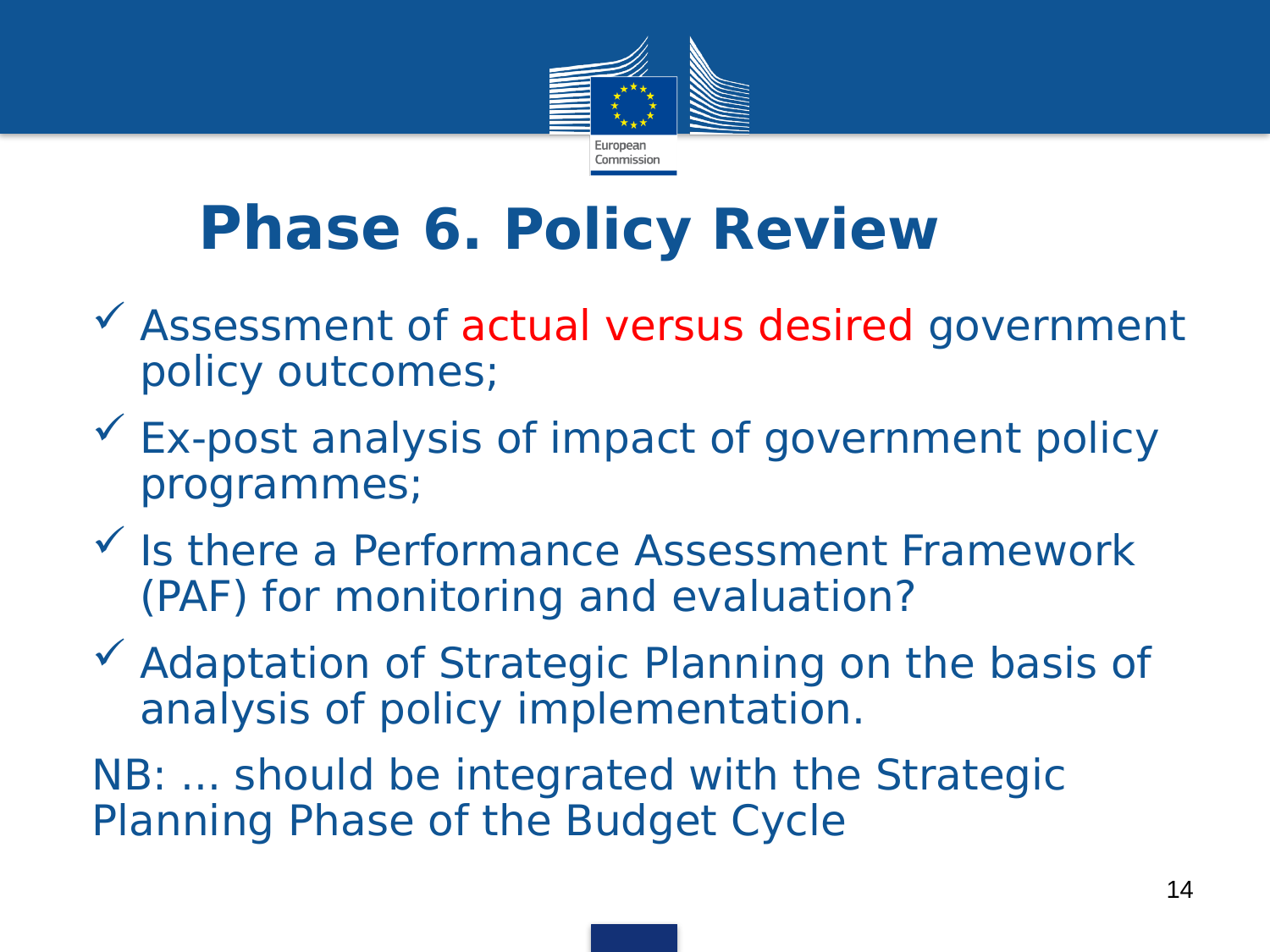

Phase 6. Policy Review
Assessment of actual versus desired government policy outcomes;
Ex-post analysis of impact of government policy programmes;
Is there a Performance Assessment Framework (PAF) for monitoring and evaluation?
Adaptation of Strategic Planning on the basis of analysis of policy implementation.
NB: ... should be integrated with the Strategic Planning Phase of the Budget Cycle
14